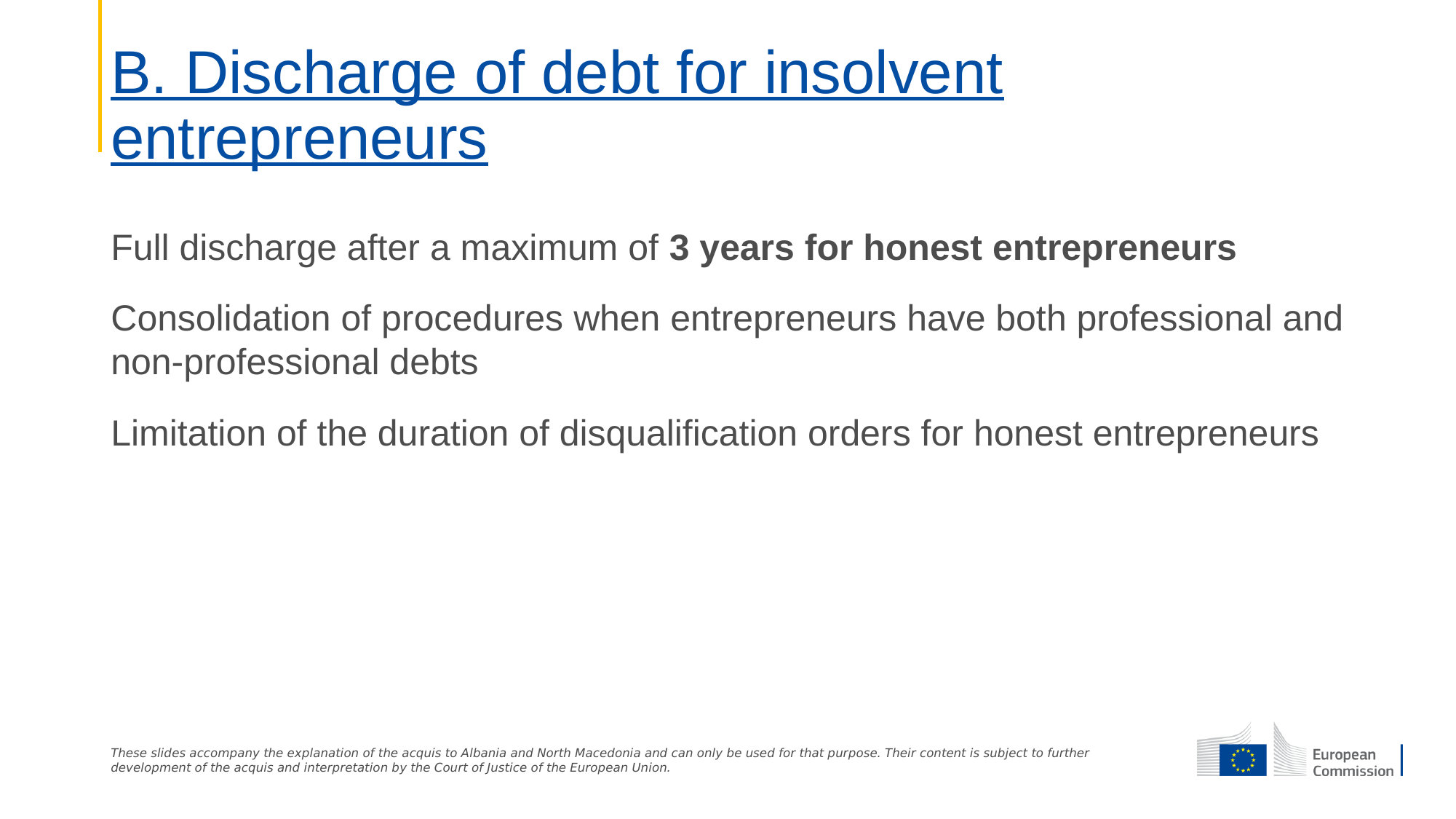

# B. Discharge of debt for insolvent entrepreneurs
Full discharge after a maximum of 3 years for honest entrepreneurs
Consolidation of procedures when entrepreneurs have both professional and non-professional debts
Limitation of the duration of disqualification orders for honest entrepreneurs